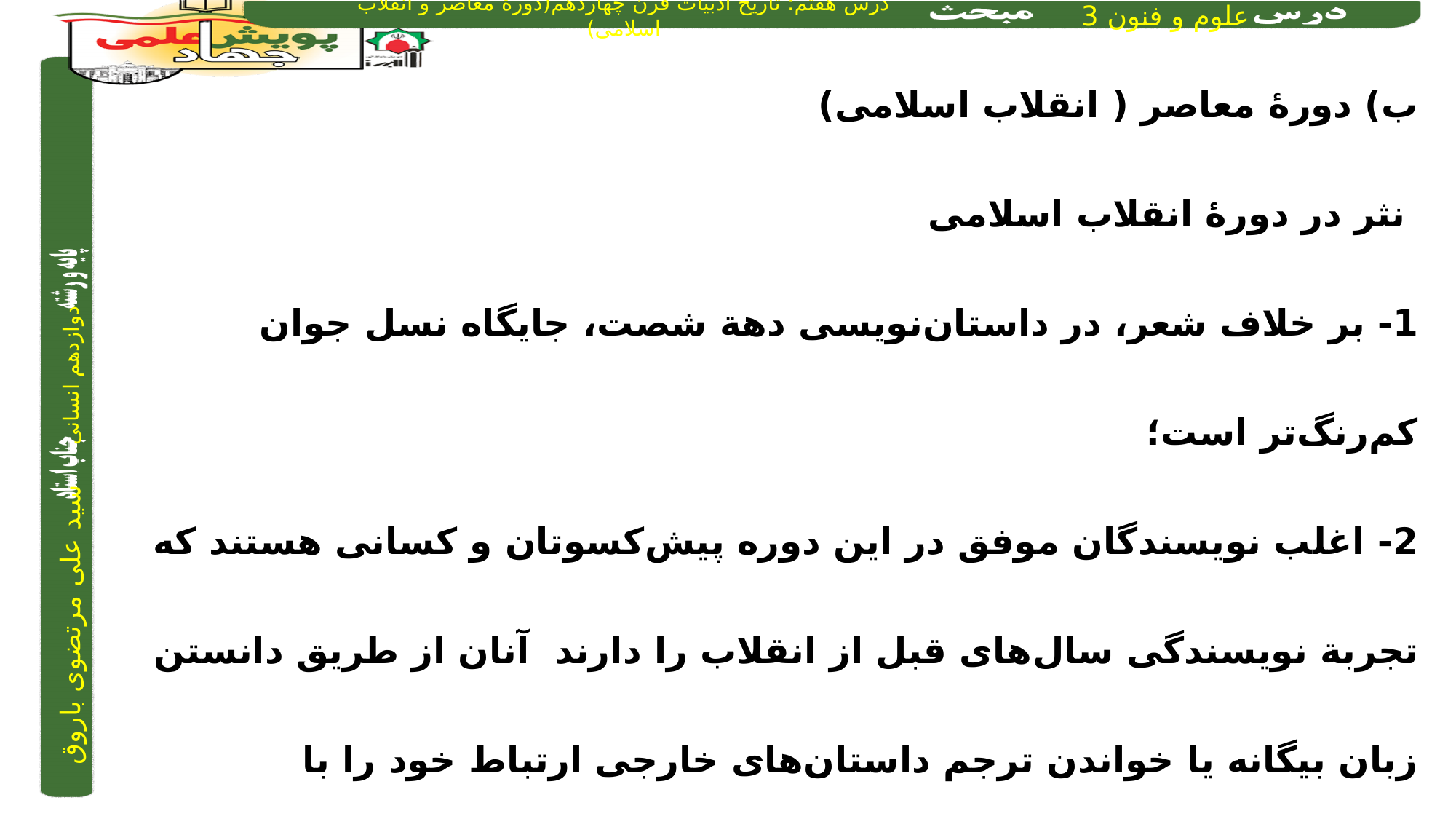

ب) دورۀ معاصر ( انقلاب اسلامی)
 نثر در دورۀ انقلاب اسلامی
1- بر خلاف شعر، در داستان‌نویسی دهة شصت، جایگاه نسل جوان کم‌رنگ‌تر است؛
2- اغلب نویسندگان موفق در این دوره پیش‌کسوتان و کسانی هستند که تجربة نویسندگی سال‌های قبل از انقلاب را دارند  آنان از طریق دانستن زبان بیگانه یا خواندن ترجم داستان‌های خارجی ارتباط خود را با پیشرفت‌های جهانی این فن حفظ کرده و تجربیات نوینی را که تحولات سیاسی اجتماعی به آن‌ها داده، به صورت داستان عرضه کرده‌اند.